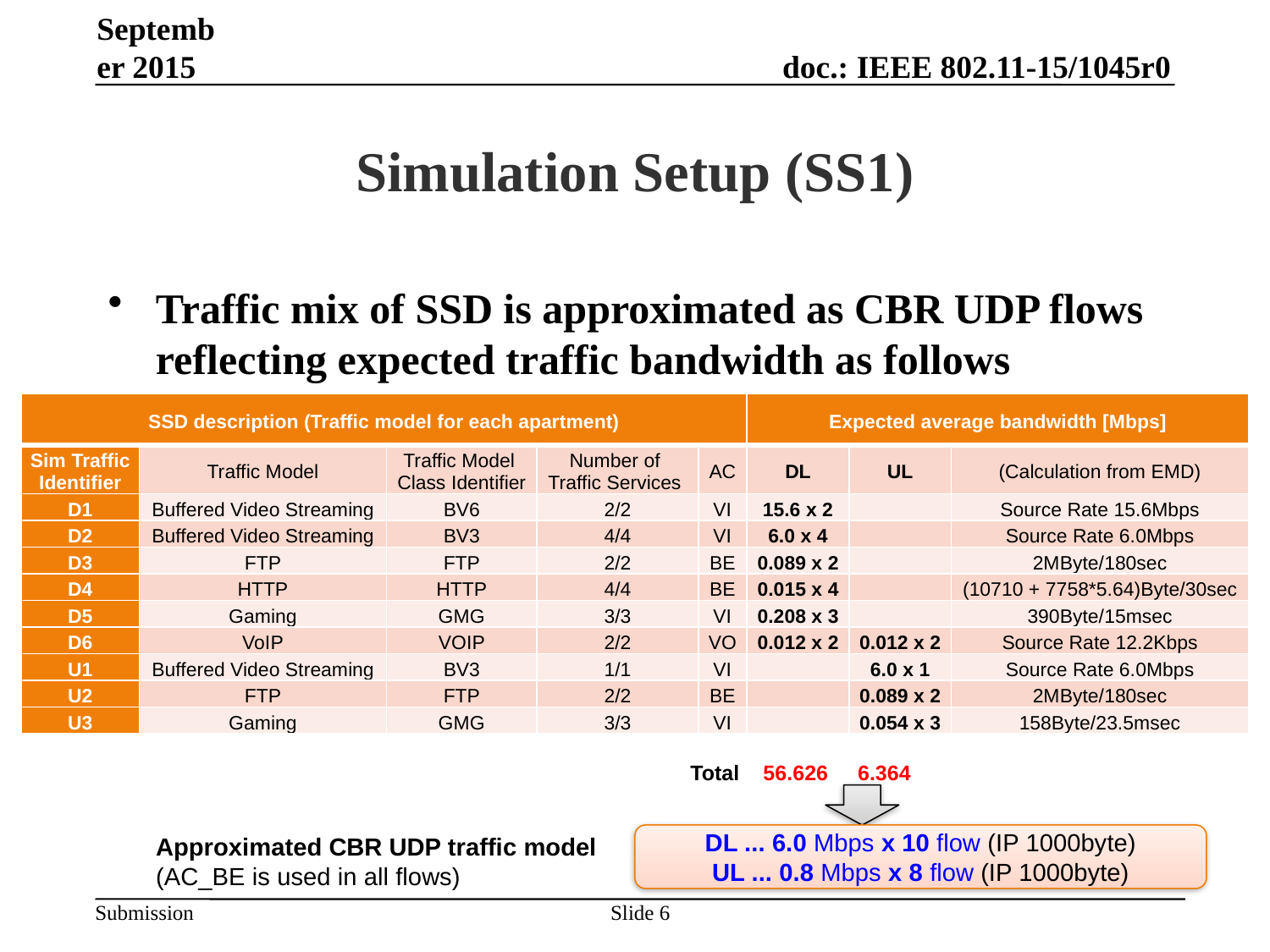

September 2015
# Simulation Setup (SS1)
Traffic mix of SSD is approximated as CBR UDP flows reflecting expected traffic bandwidth as follows

| SSD description (Traffic model for each apartment) |  |  |  |  | Expected average bandwidth [Mbps] |  |  |
| --- | --- | --- | --- | --- | --- | --- | --- |
| Sim Traffic Identifier | Traffic Model | Traffic Model Class Identifier | Number of Traffic Services | AC | DL | UL | (Calculation from EMD) |
| D1 | Buffered Video Streaming | BV6 | 2/2 | VI | 15.6 x 2 |  | Source Rate 15.6Mbps |
| D2 | Buffered Video Streaming | BV3 | 4/4 | VI | 6.0 x 4 |  | Source Rate 6.0Mbps |
| D3 | FTP | FTP | 2/2 | BE | 0.089 x 2 |  | 2MByte/180sec |
| D4 | HTTP | HTTP | 4/4 | BE | 0.015 x 4 |  | (10710 + 7758\*5.64)Byte/30sec |
| D5 | Gaming | GMG | 3/3 | VI | 0.208 x 3 |  | 390Byte/15msec |
| D6 | VoIP | VOIP | 2/2 | VO | 0.012 x 2 | 0.012 x 2 | Source Rate 12.2Kbps |
| U1 | Buffered Video Streaming | BV3 | 1/1 | VI |  | 6.0 x 1 | Source Rate 6.0Mbps |
| U2 | FTP | FTP | 2/2 | BE |  | 0.089 x 2 | 2MByte/180sec |
| U3 | Gaming | GMG | 3/3 | VI |  | 0.054 x 3 | 158Byte/23.5msec |
Total    56.626     6.364

Approximated CBR UDP traffic model
(AC_BE is used in all flows)
DL ... 6.0 Mbps x 10 flow (IP 1000byte)
UL ... 0.8 Mbps x 8 flow (IP 1000byte)
Slide 6
Takeshi Itagaki, Sony Corporation